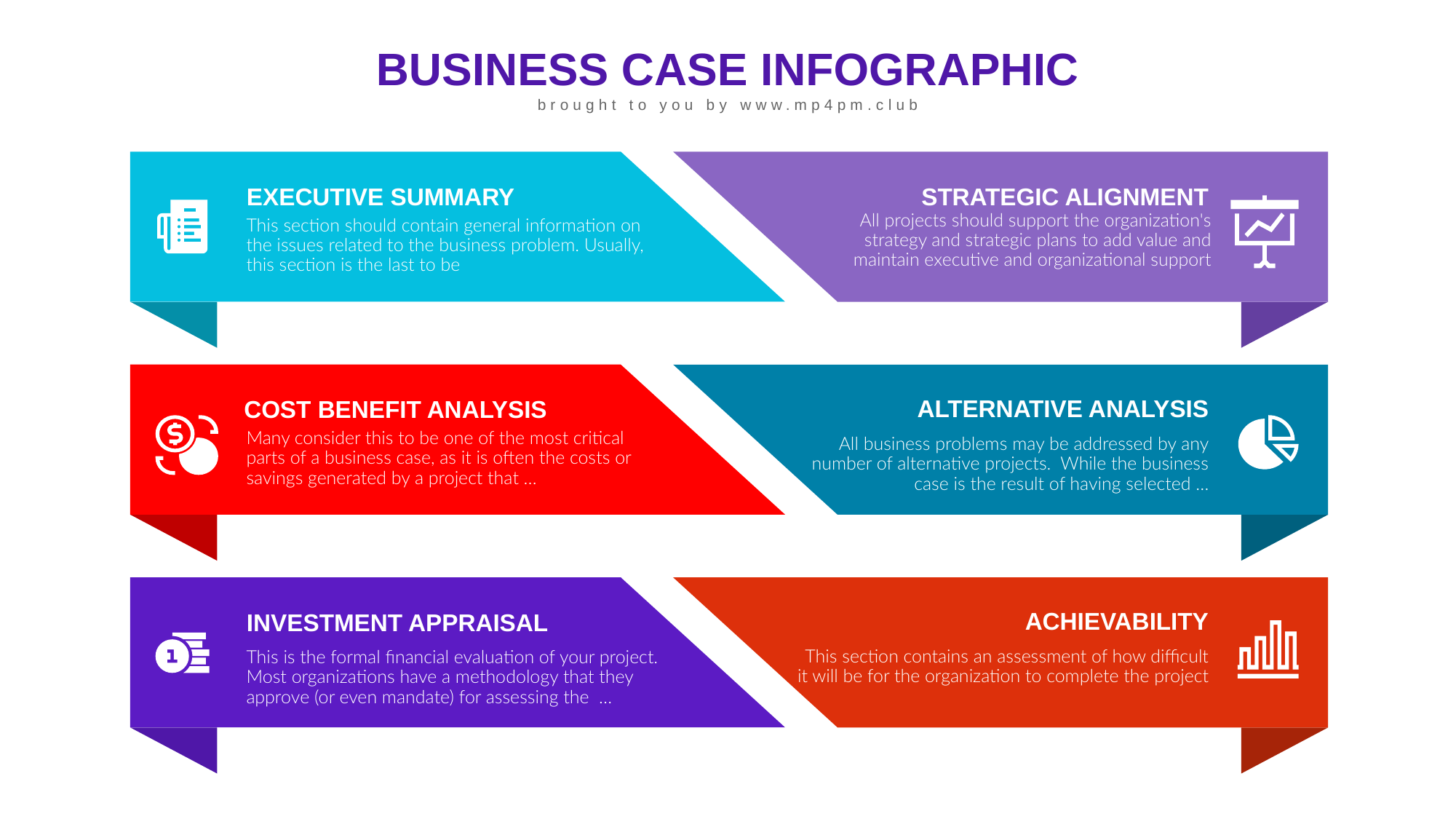

BUSINESS CASE INFOGRAPHIC
brought to you by www.mp4pm.club

EXECUTIVE SUMMARY
STRATEGIC ALIGNMENT

All projects should support the organization's strategy and strategic plans to add value and maintain executive and organizational support
This section should contain general information on the issues related to the business problem. Usually, this section is the last to be

ALTERNATIVE ANALYSIS
 COST BENEFIT ANALYSIS

Many consider this to be one of the most critical parts of a business case, as it is often the costs or savings generated by a project that …
All business problems may be addressed by any number of alternative projects.  While the business case is the result of having selected …

ACHIEVABILITY
INVESTMENT APPRAISAL

This section contains an assessment of how difficult it will be for the organization to complete the project
This is the formal financial evaluation of your project. Most organizations have a methodology that they approve (or even mandate) for assessing the  …